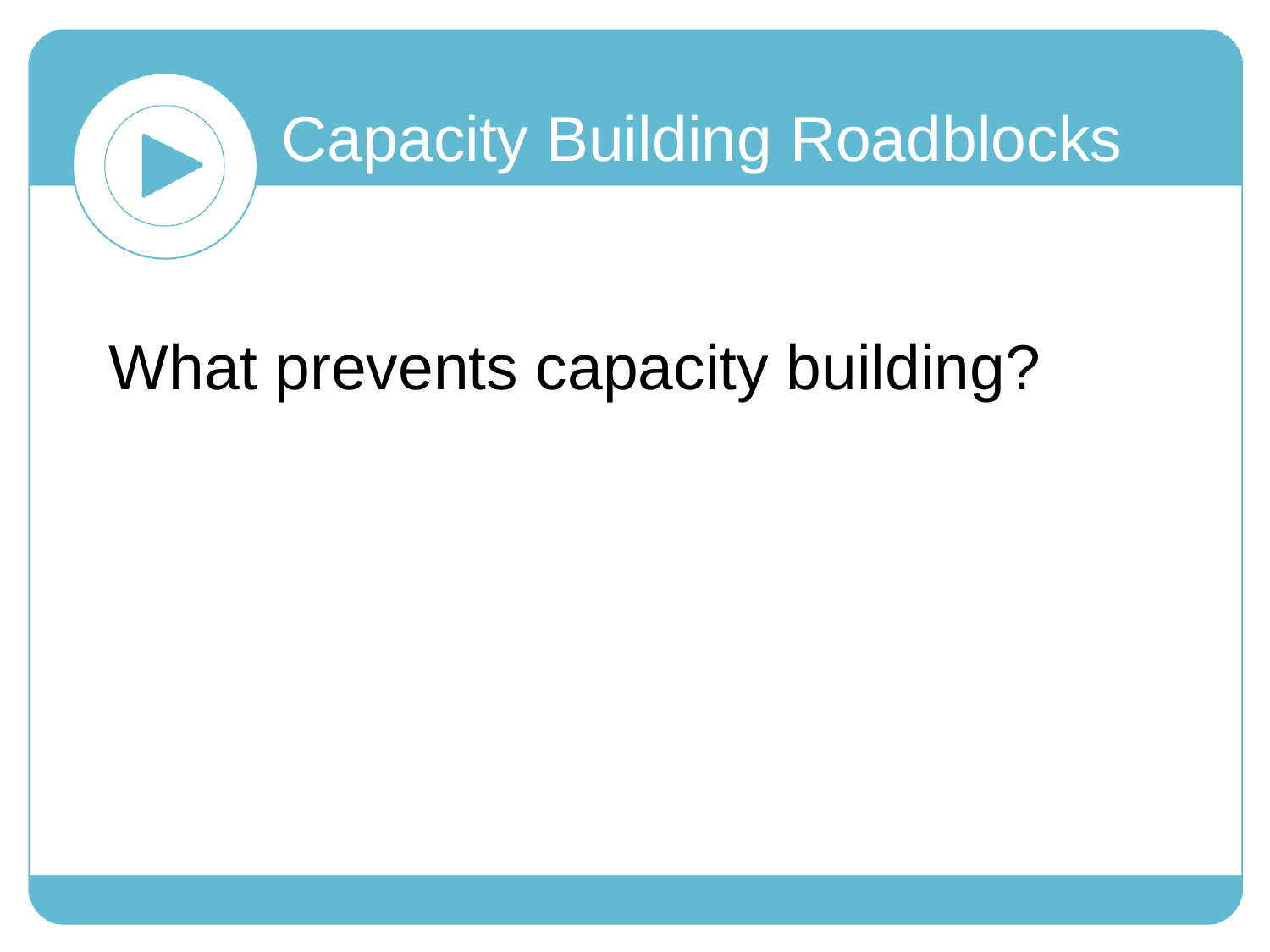

Capacity Building Roadblocks
What prevents capacity building?